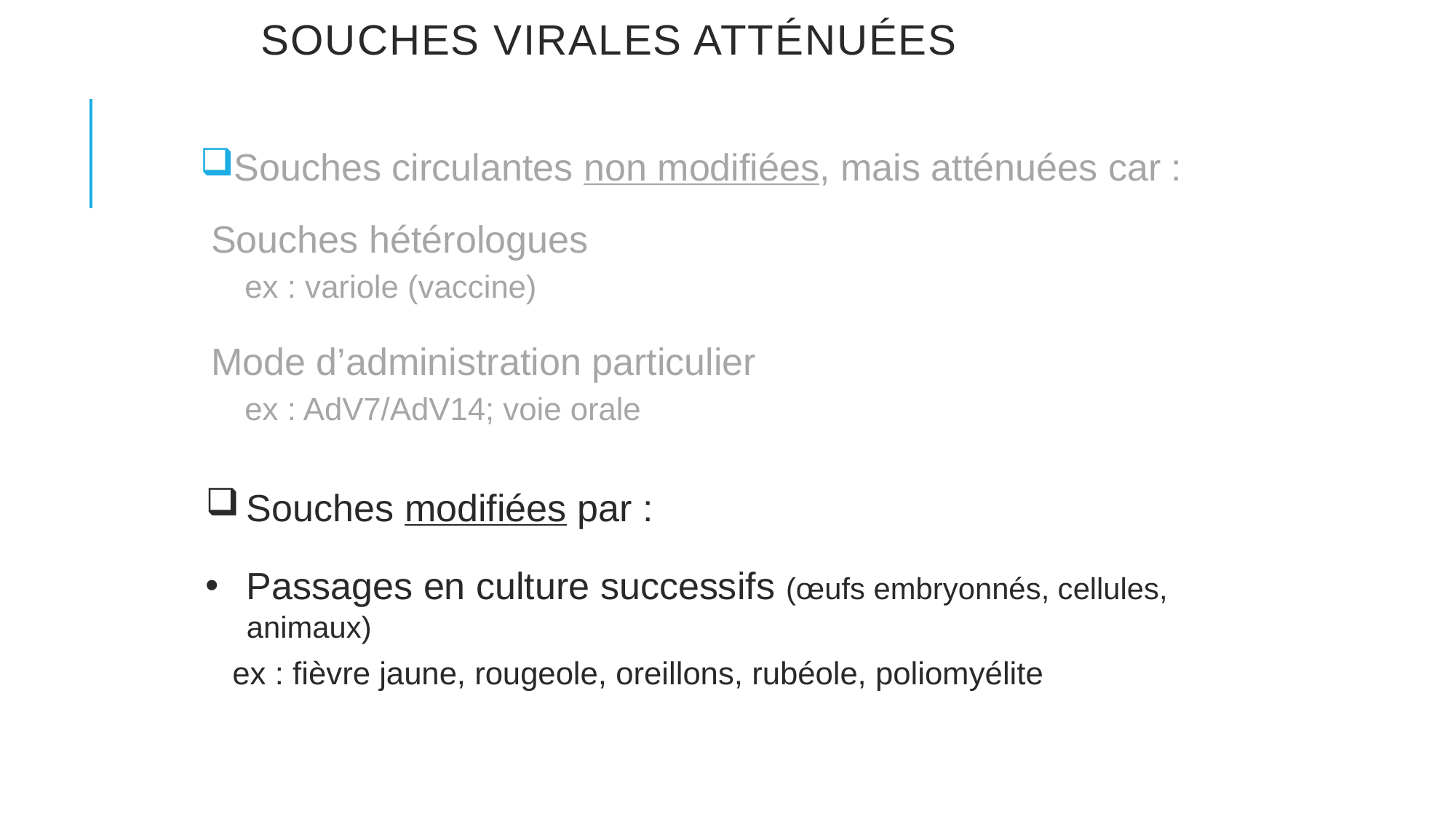

# Souches virales atténuées
Souches circulantes non modifiées, mais atténuées car :

Souches hétérologues
     ex : variole (vaccine)

Mode d’administration particulier
     ex : AdV7/AdV14; voie orale
Souches modifiées par :

Passages en culture successifs (œufs embryonnés, cellules, animaux)
   ex : fièvre jaune, rougeole, oreillons, rubéole, poliomyélite